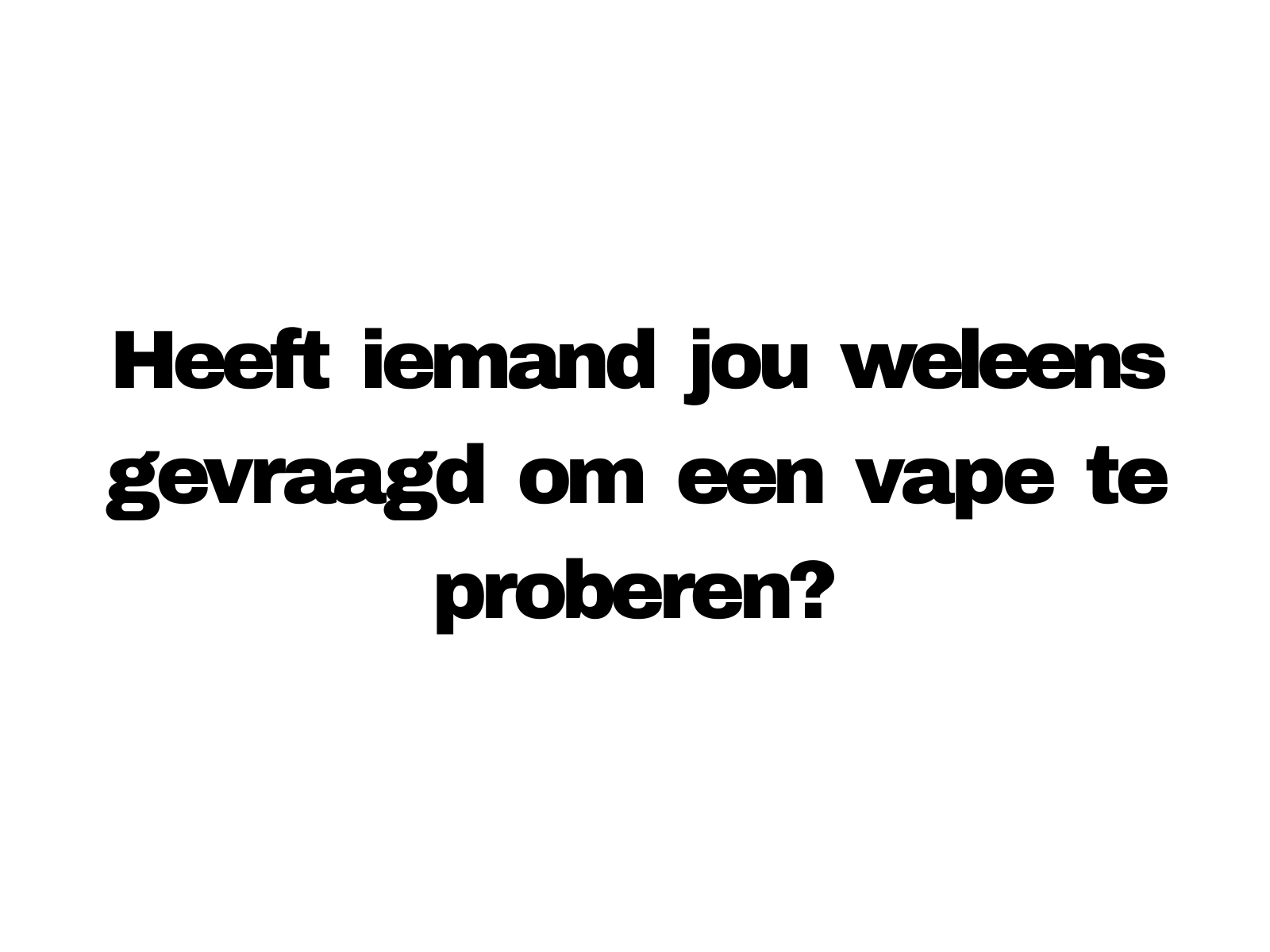

# Heeft iemand jou weleens gevraagd om een vape te proberen?